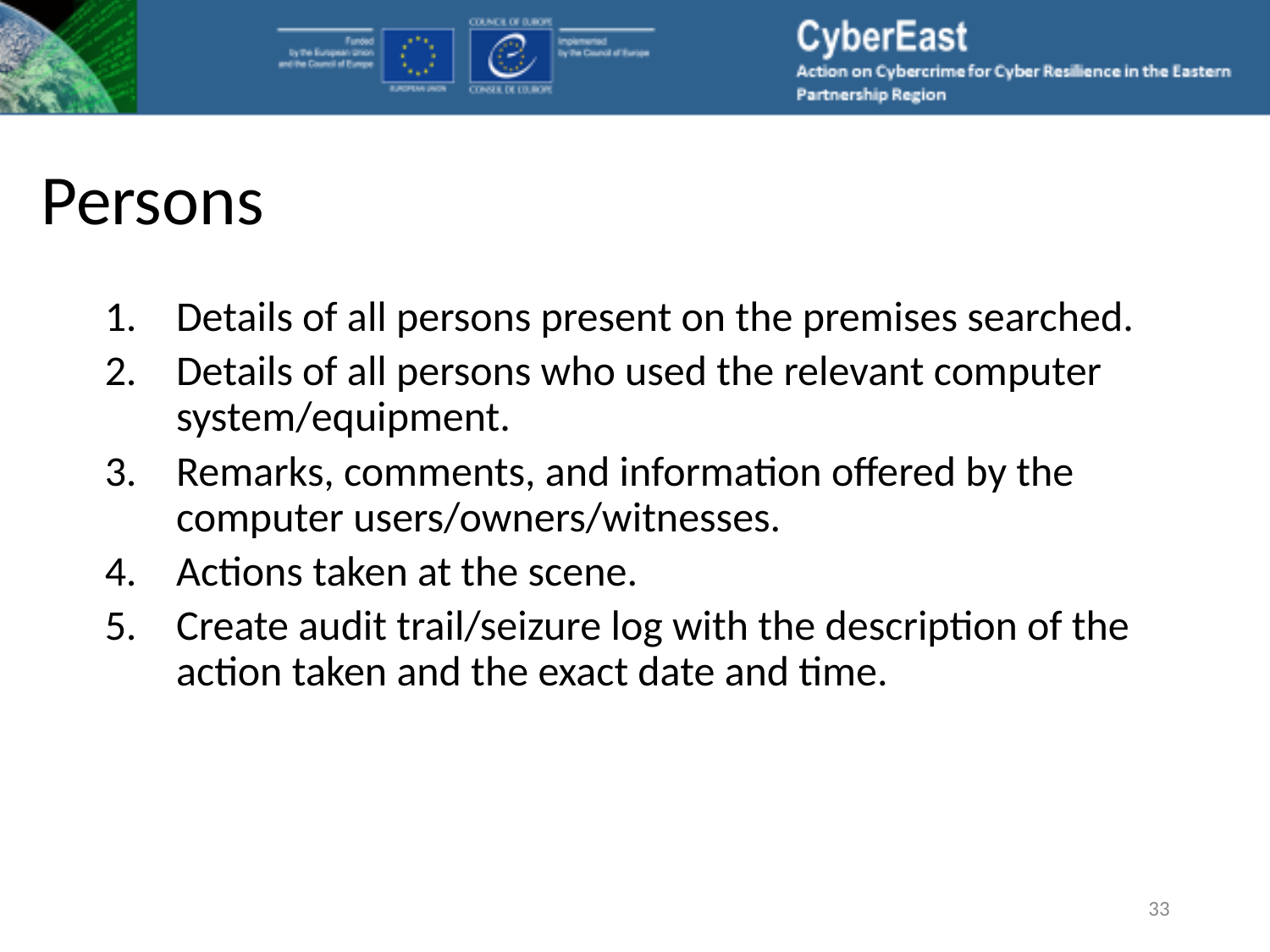

# Persons
Details of all persons present on the premises searched.
Details of all persons who used the relevant computer system/equipment.
Remarks, comments, and information offered by the computer users/owners/witnesses.
Actions taken at the scene.
Create audit trail/seizure log with the description of the action taken and the exact date and time.
33